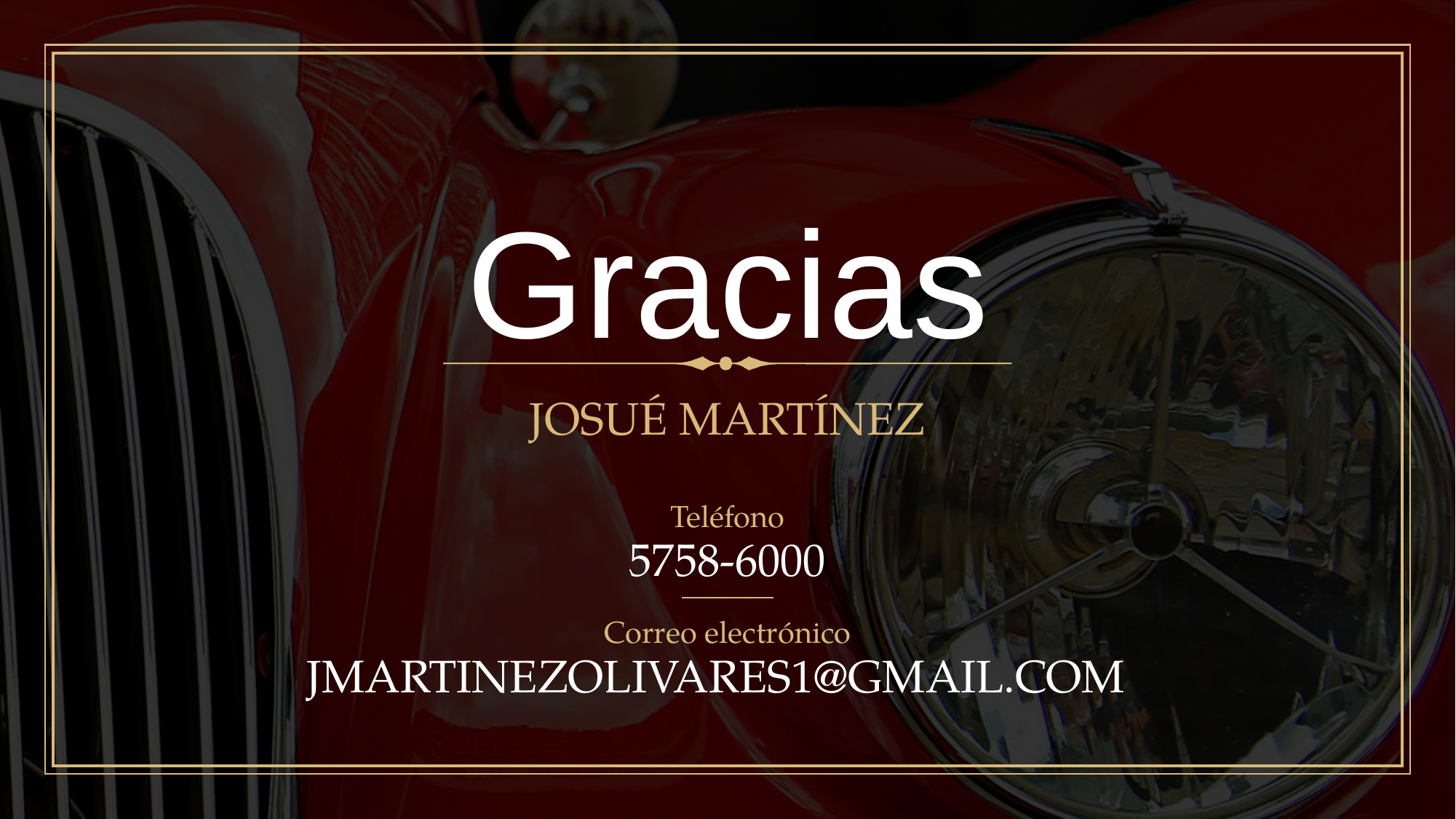

# Gracias
JOSUÉ MARTÍNEZ
Teléfono
5758-6000
Correo electrónico
JMARTINEZOLIVARES1@GMAIL.COM